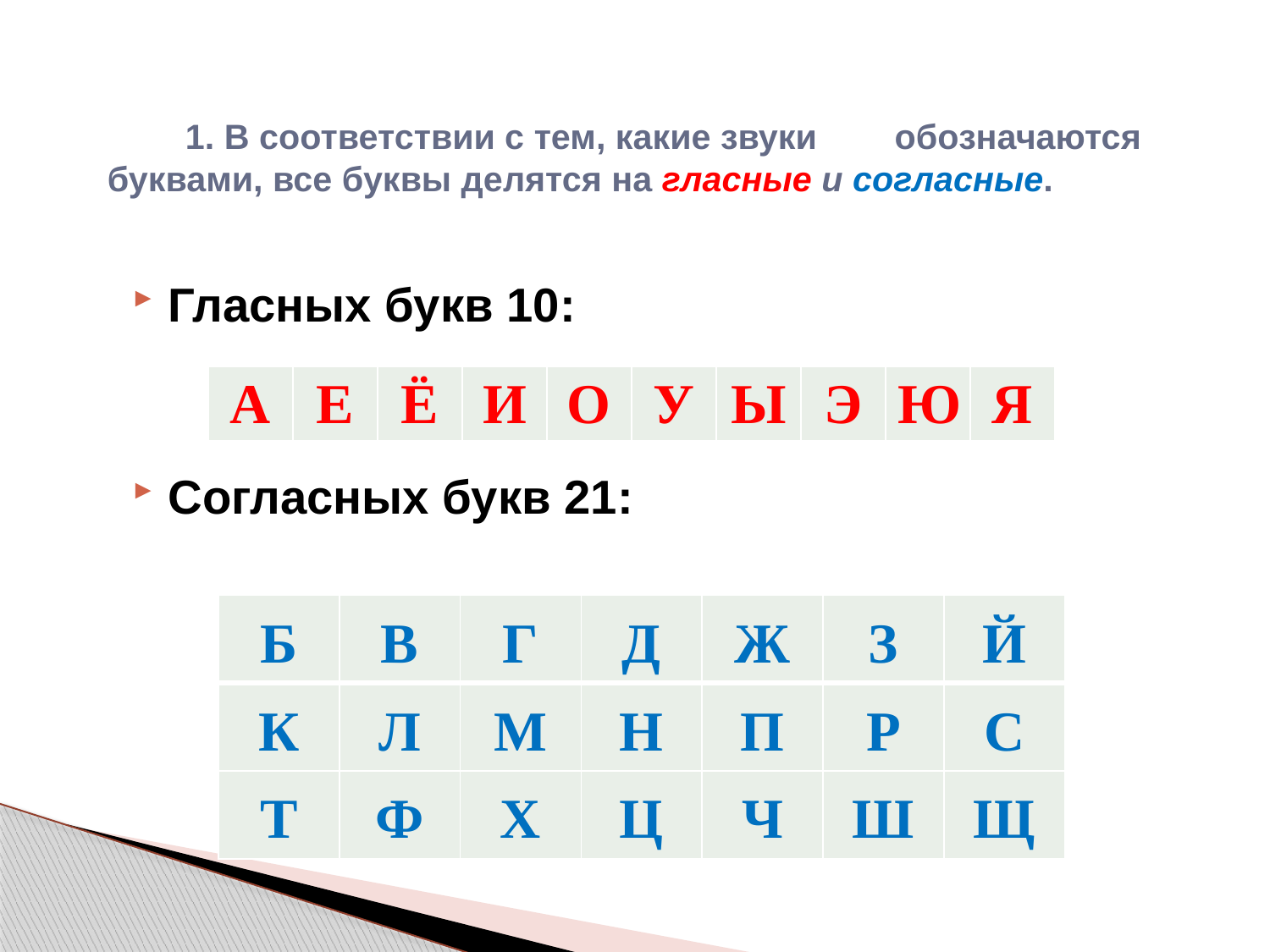

# 1. В соответствии с тем, какие звуки        обозначаются буквами, все буквы делятся на гласные и согласные.
Гласных букв 10:

Согласных букв 21:

| А | Е | Ё | И | О | У | Ы | Э | Ю | Я |
| --- | --- | --- | --- | --- | --- | --- | --- | --- | --- |
| Б | В | Г | Д | Ж | З | Й |
| --- | --- | --- | --- | --- | --- | --- |
| К | Л | М | Н | П | Р | С |
| Т | Ф | Х | Ц | Ч | Ш | Щ |